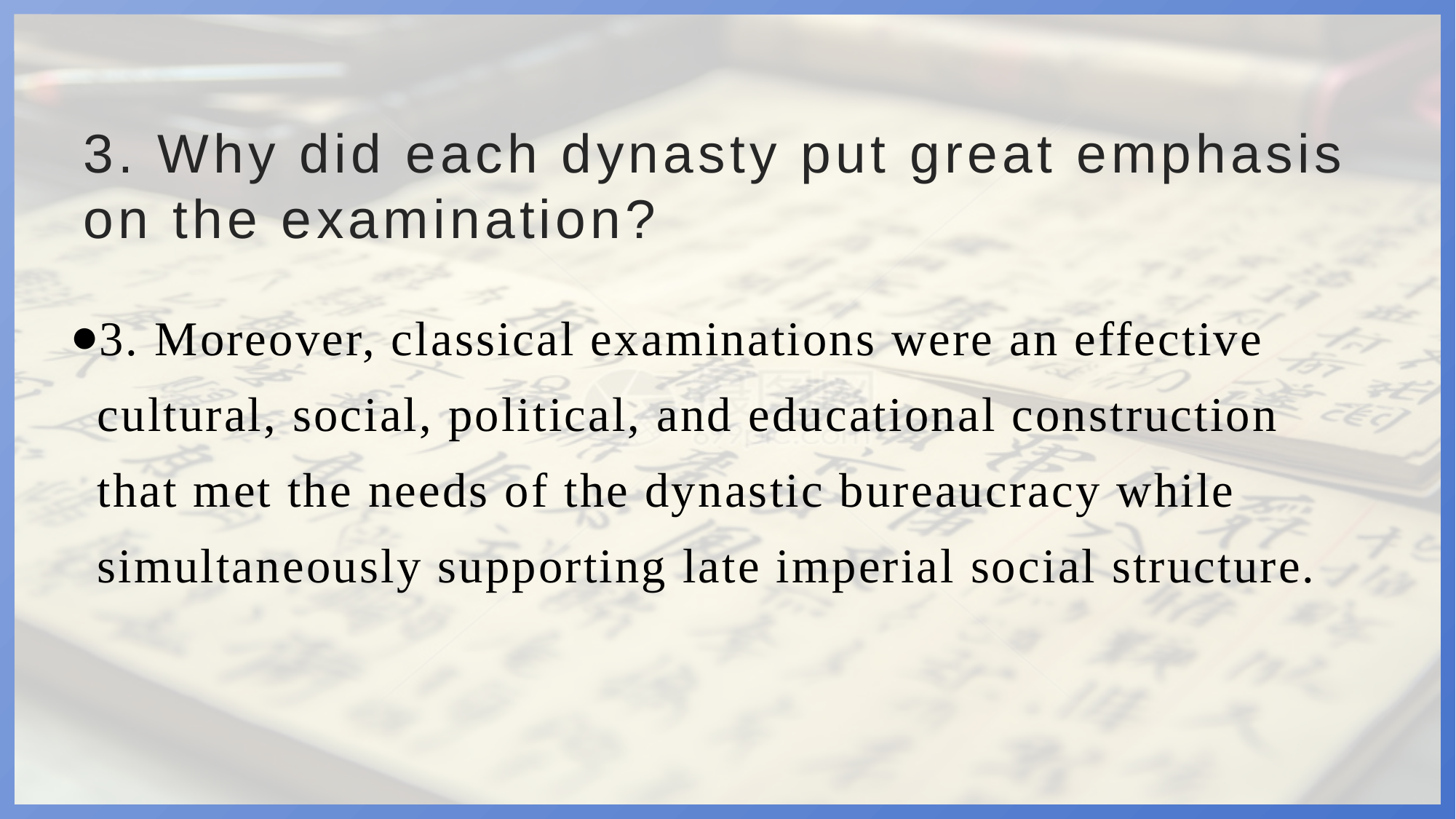

# 3. Why did each dynasty put great emphasis on the examination?
3. Moreover, classical examinations were an effective cultural, social, political, and educational construction that met the needs of the dynastic bureaucracy while simultaneously supporting late imperial social structure.